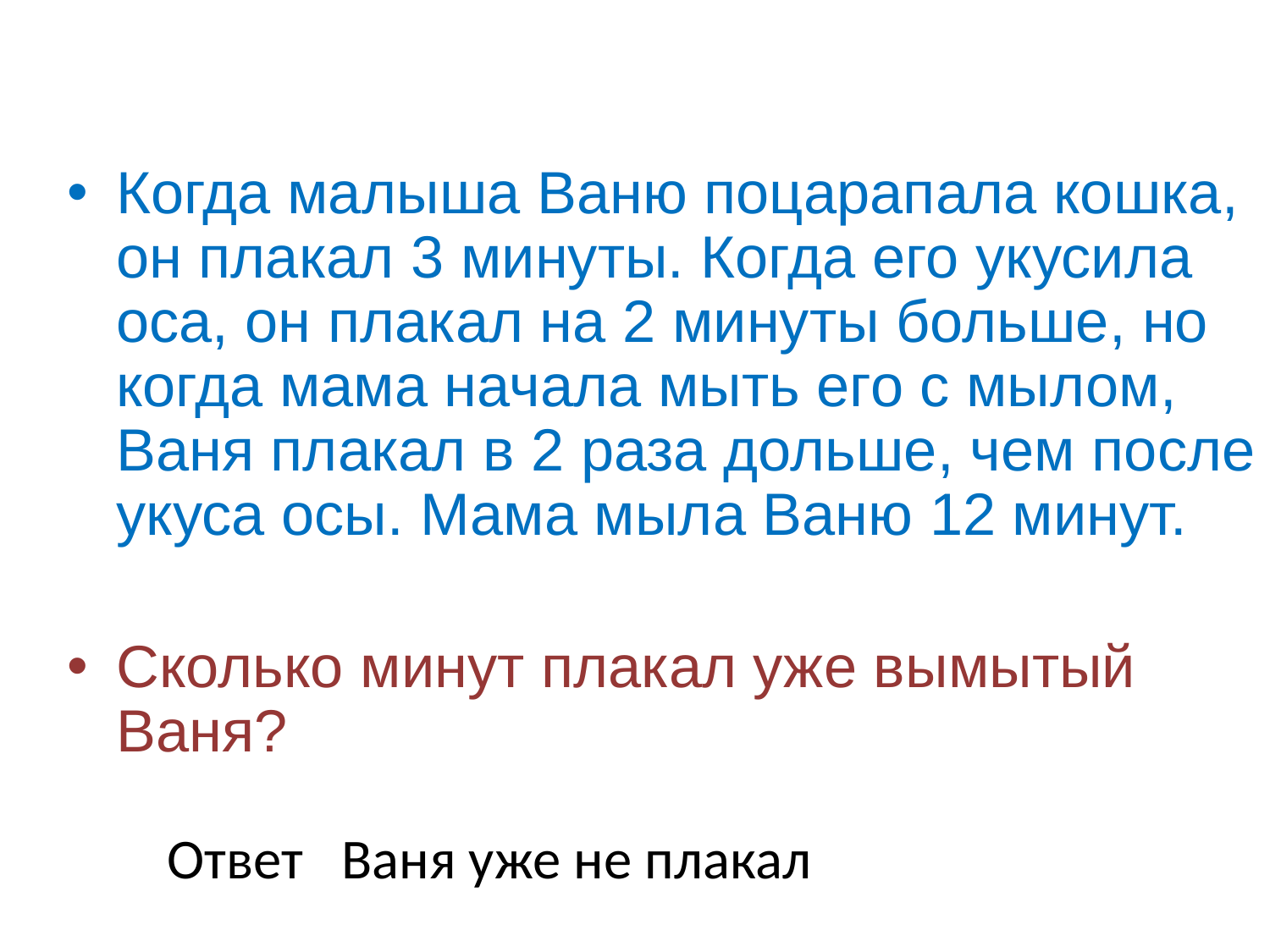

Когда малыша Ваню поцарапала кошка, он плакал 3 минуты. Когда его укусила оса, он плакал на 2 минуты больше, но когда мама начала мыть его с мылом, Ваня плакал в 2 раза дольше, чем после укуса осы. Мама мыла Ваню 12 минут.

Сколько минут плакал уже вымытый Ваня?
Ответ   Ваня уже не плакал